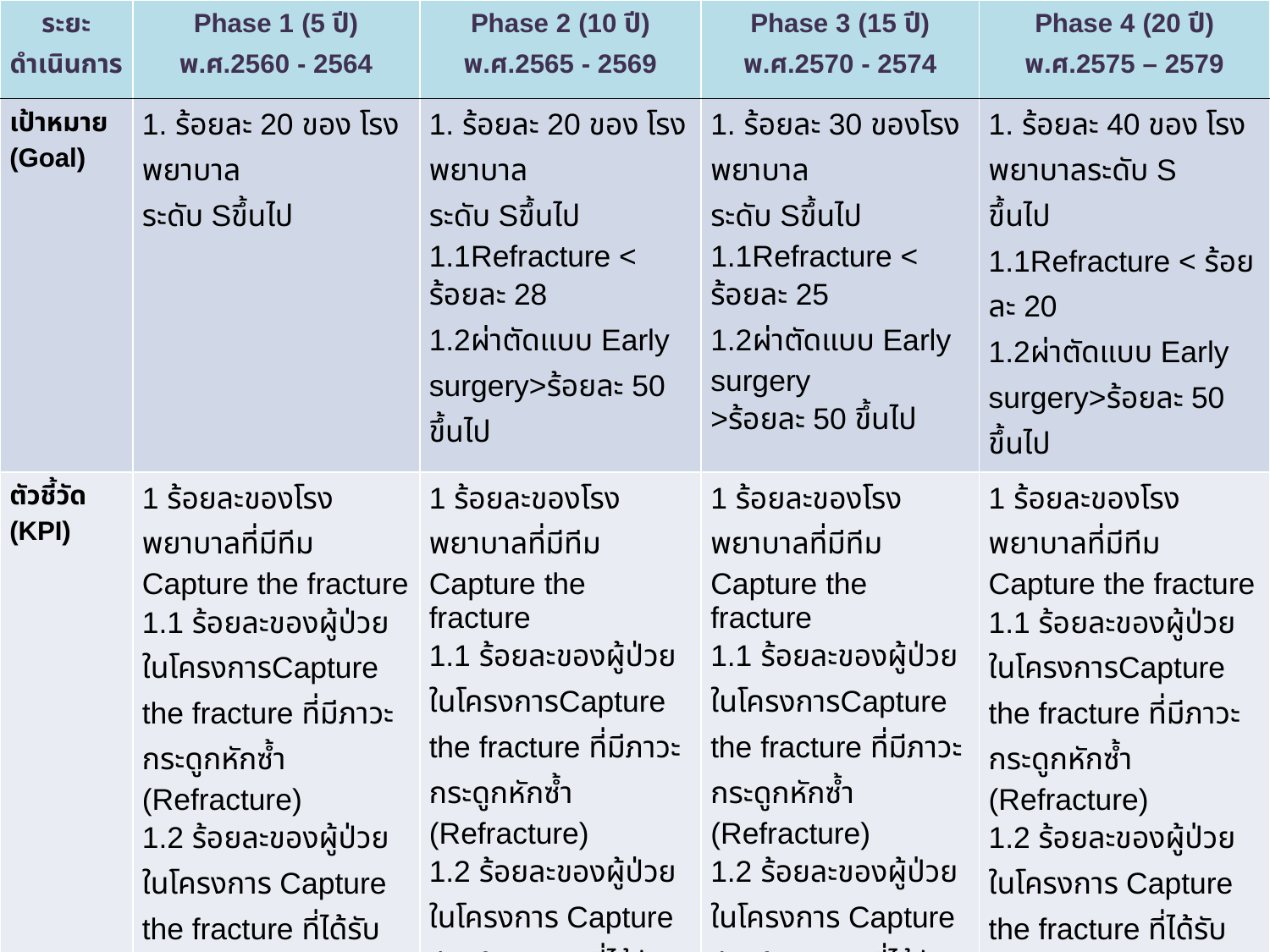

| ระยะดำเนินการ | Phase 1 (5 ปี) พ.ศ.2560 - 2564 | Phase 2 (10 ปี) พ.ศ.2565 - 2569 | Phase 3 (15 ปี) พ.ศ.2570 - 2574 | Phase 4 (20 ปี) พ.ศ.2575 – 2579 |
| --- | --- | --- | --- | --- |
| เป้าหมาย (Goal) | 1. ร้อยละ 20 ของ โรงพยาบาล ระดับ Sขึ้นไป | 1. ร้อยละ 20 ของ โรงพยาบาล ระดับ Sขึ้นไป 1.1Refracture < ร้อยละ 28 1.2ผ่าตัดแบบ Early surgery>ร้อยละ 50 ขึ้นไป | 1. ร้อยละ 30 ของโรงพยาบาล ระดับ Sขึ้นไป 1.1Refracture < ร้อยละ 25 1.2ผ่าตัดแบบ Early surgery >ร้อยละ 50 ขึ้นไป | 1. ร้อยละ 40 ของ โรงพยาบาลระดับ S ขึ้นไป 1.1Refracture < ร้อยละ 20 1.2ผ่าตัดแบบ Early surgery>ร้อยละ 50 ขึ้นไป |
| ตัวชี้วัด (KPI) | 1 ร้อยละของโรงพยาบาลที่มีทีม Capture the fracture 1.1 ร้อยละของผู้ป่วยในโครงการCapture the fracture ที่มีภาวะกระดูกหักซ้ำ (Refracture) 1.2 ร้อยละของผู้ป่วยในโครงการ Capture the fracture ที่ได้รับการผ่าตัดภายใน 72 ชั่วโมงหลังจากได้รับการรักษาในโรงพยาบาล (Early surgery) | 1 ร้อยละของโรงพยาบาลที่มีทีม Capture the fracture 1.1 ร้อยละของผู้ป่วยในโครงการCapture the fracture ที่มีภาวะกระดูกหักซ้ำ (Refracture) 1.2 ร้อยละของผู้ป่วยในโครงการ Capture the fracture ที่ได้รับการผ่าตัดภายใน 72 ชั่วโมงหลังจากได้รับการรักษาในโรงพยาบาล (Early surgery) | 1 ร้อยละของโรงพยาบาลที่มีทีม Capture the fracture 1.1 ร้อยละของผู้ป่วยในโครงการCapture the fracture ที่มีภาวะกระดูกหักซ้ำ (Refracture) 1.2 ร้อยละของผู้ป่วยในโครงการ Capture the fracture ที่ได้รับการผ่าตัดภายใน 72 ชั่วโมงหลังจากได้รับการรักษาในโรงพยาบาล (Early surgery) | 1 ร้อยละของโรงพยาบาลที่มีทีม Capture the fracture 1.1 ร้อยละของผู้ป่วยในโครงการCapture the fracture ที่มีภาวะกระดูกหักซ้ำ (Refracture) 1.2 ร้อยละของผู้ป่วยในโครงการ Capture the fracture ที่ได้รับการผ่าตัดภายใน 72 ชั่วโมงหลังจากได้รับการรักษาในโรงพยาบาล (Early surgery) |